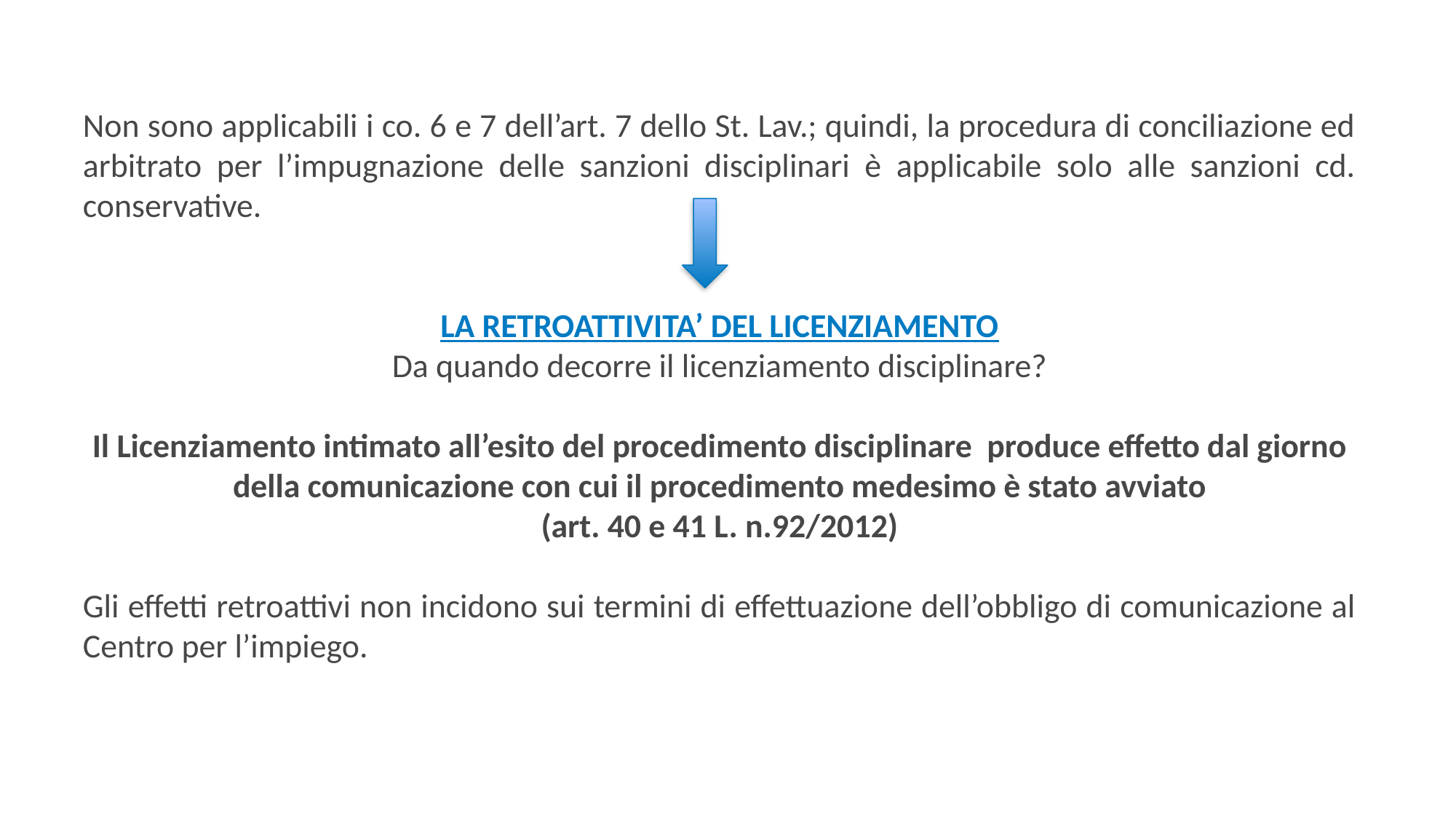

Non sono applicabili i co. 6 e 7 dell’art. 7 dello St. Lav.; quindi, la procedura di conciliazione ed arbitrato per l’impugnazione delle sanzioni disciplinari è applicabile solo alle sanzioni cd. conservative.

LA RETROATTIVITA’ DEL LICENZIAMENTO
Da quando decorre il licenziamento disciplinare?

Il Licenziamento intimato all’esito del procedimento disciplinare  produce effetto dal giorno della comunicazione con cui il procedimento medesimo è stato avviato
(art. 40 e 41 L. n.92/2012)

Gli effetti retroattivi non incidono sui termini di effettuazione dell’obbligo di comunicazione al Centro per l’impiego.